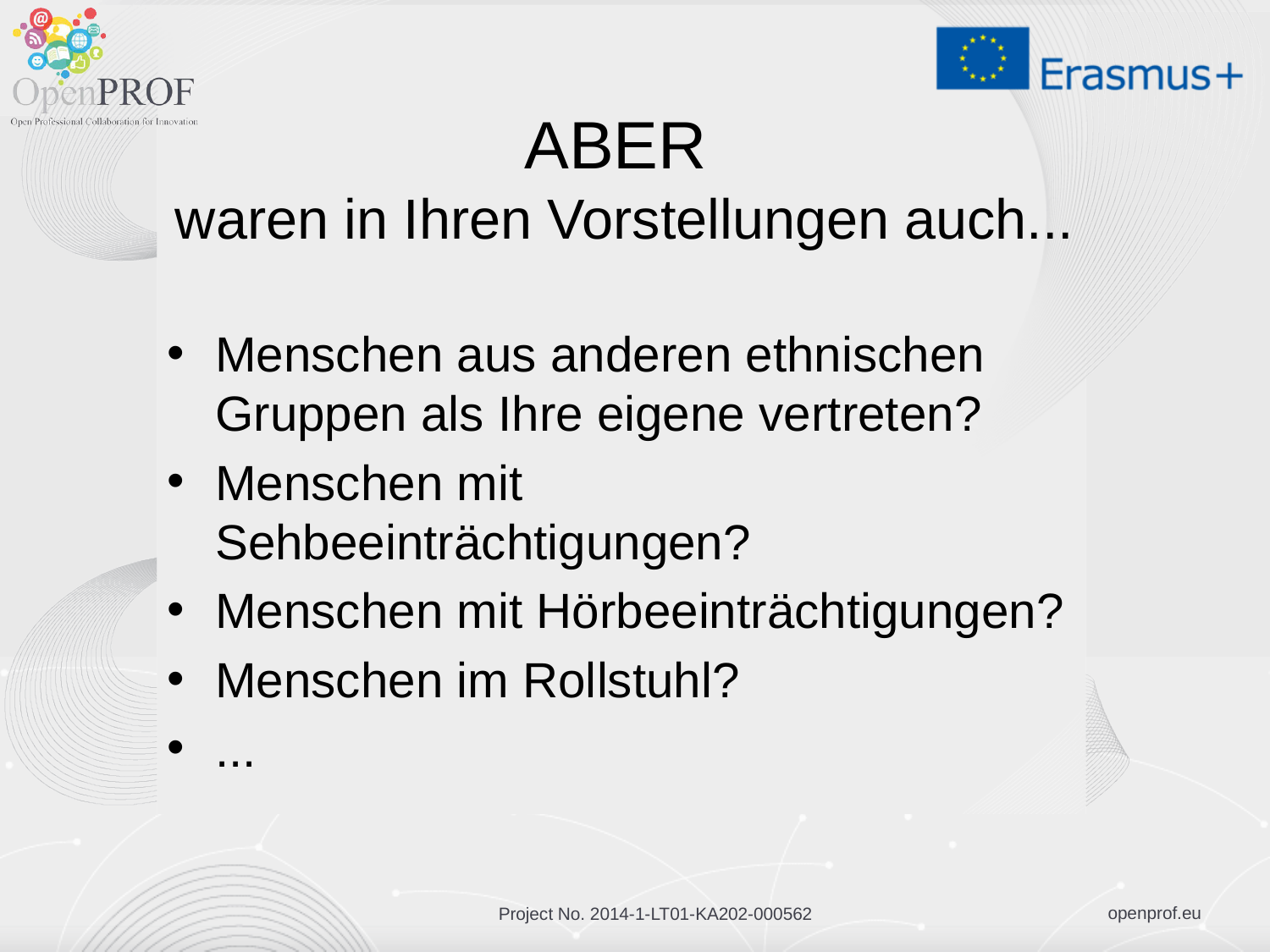

# ABER waren in Ihren Vorstellungen auch...
Menschen aus anderen ethnischen Gruppen als Ihre eigene vertreten?
Menschen mit Sehbeeinträchtigungen?
Menschen mit Hörbeeinträchtigungen?
Menschen im Rollstuhl?
...